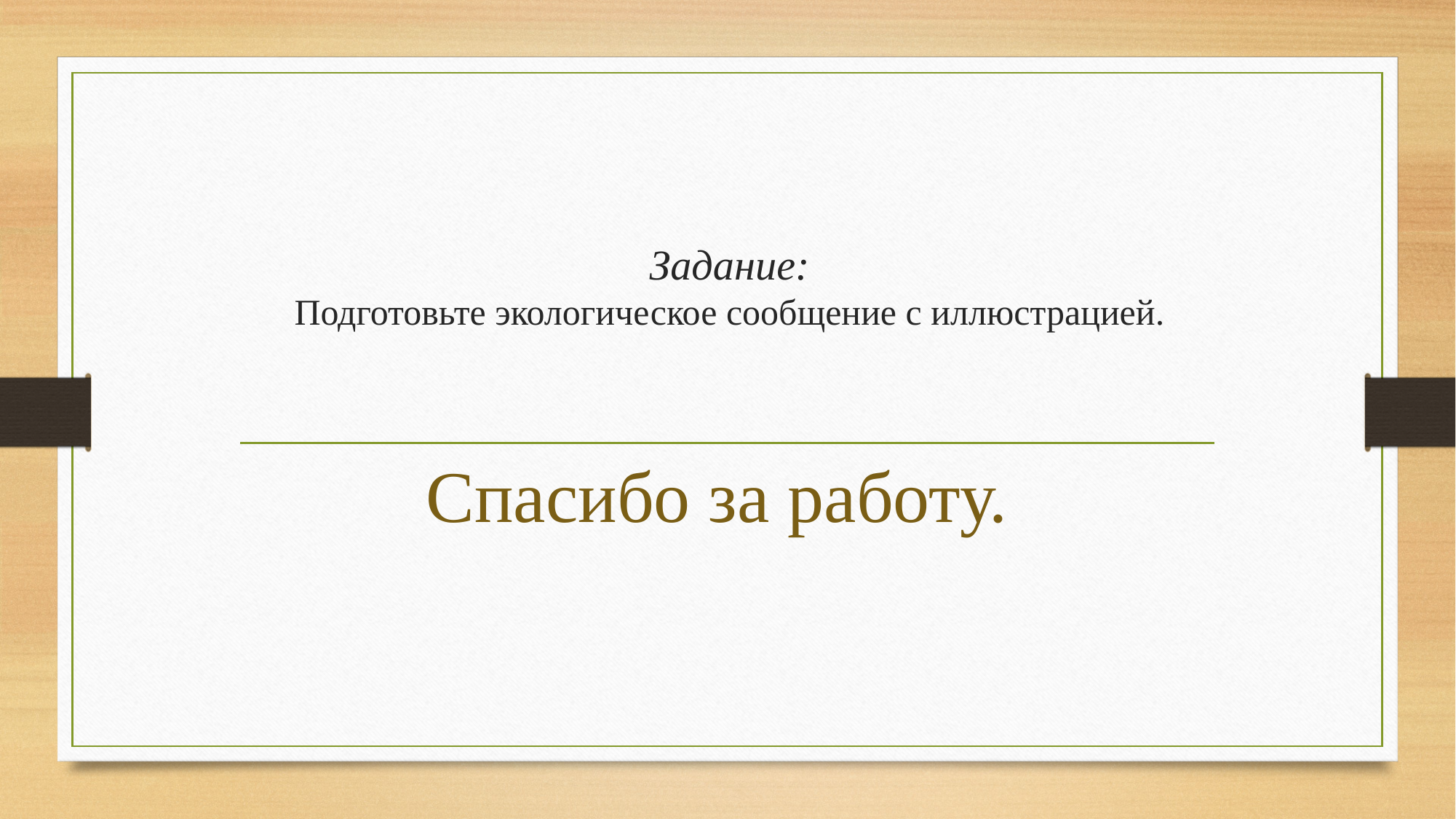

# Задание: Подготовьте экологическое сообщение с иллюстрацией.
Спасибо за работу.